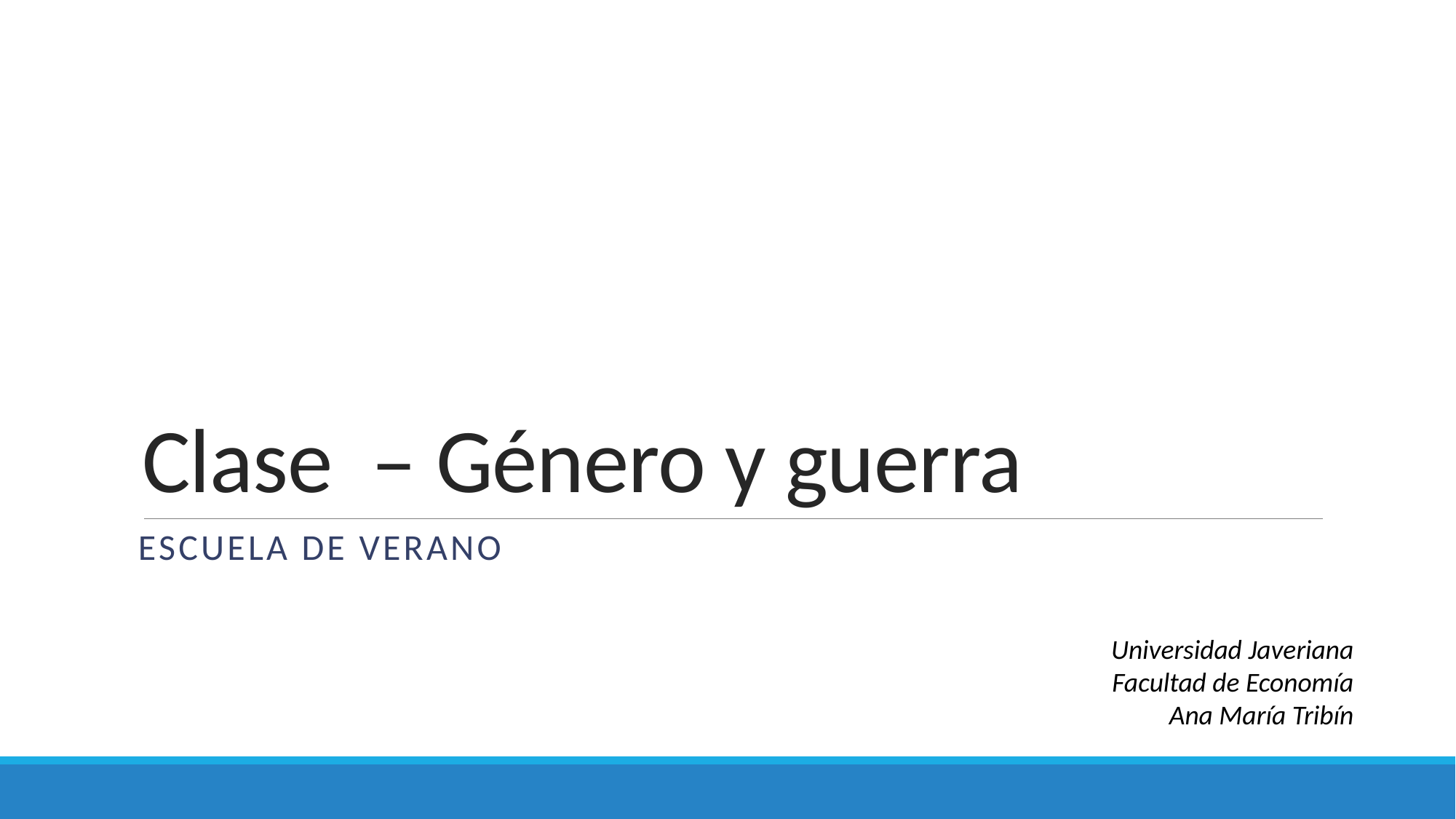

# Clase  – Género y guerra
Escuela de verano

Universidad Javeriana
Facultad de Economía
Ana María Tribín